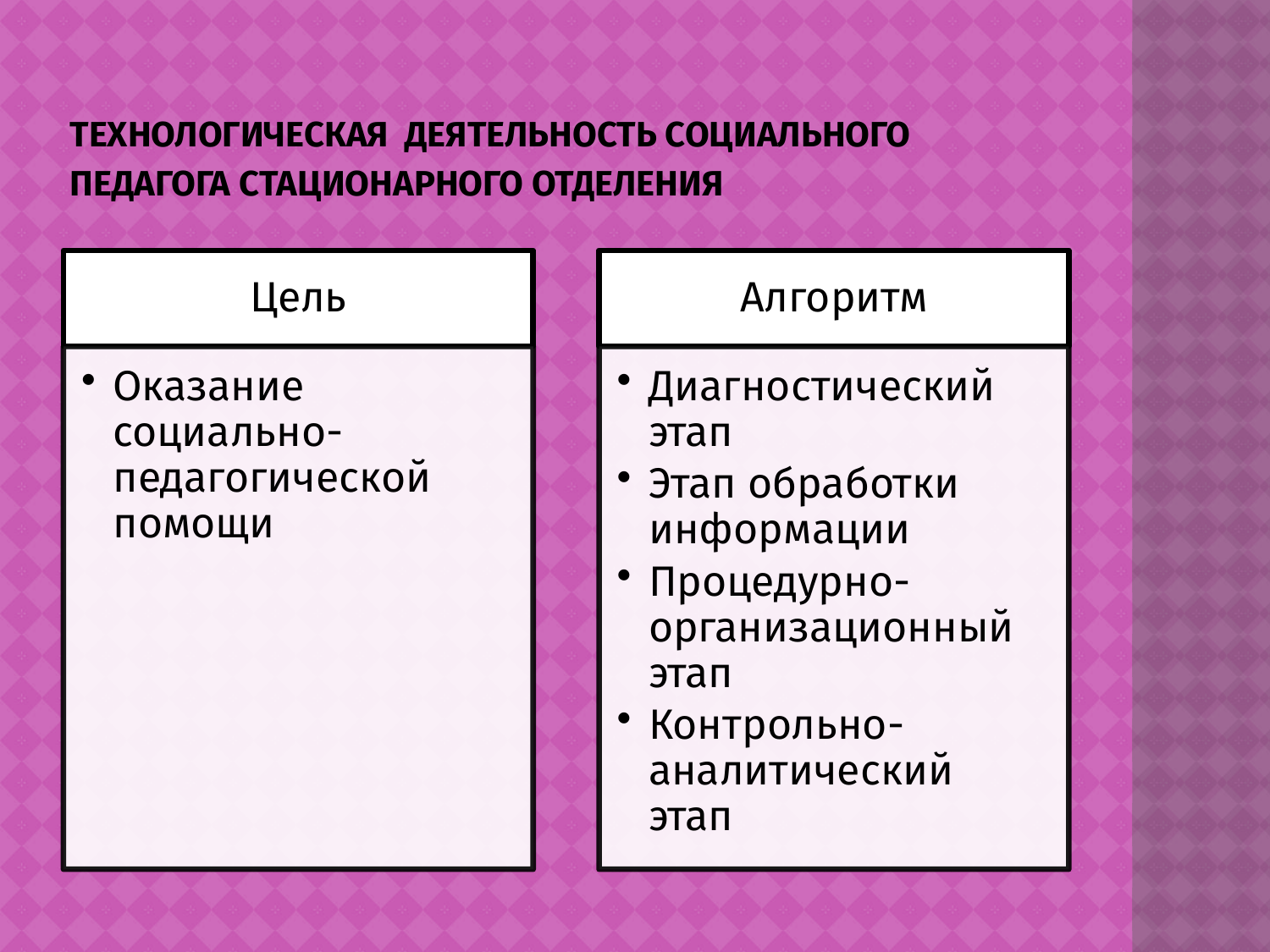

# Технологическая деятельность социального педагога стационарного отделения
Цель
Оказание социально-педагогической помощи

Алгоритм
Диагностический этап
Этап обработки информации
Процедурно-организационный этап
Контрольно-аналитический этап